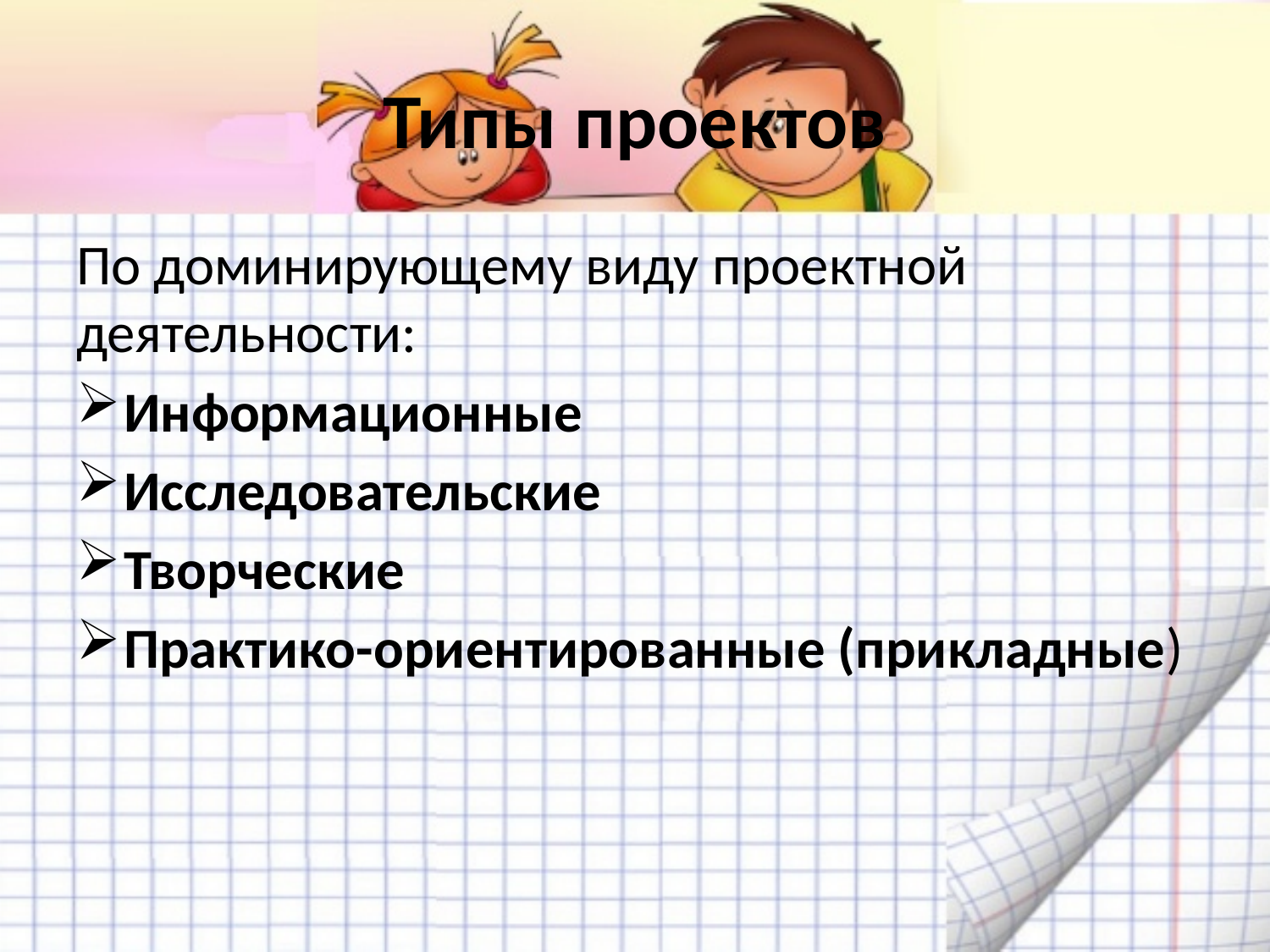

# Типы проектов
По доминирующему виду проектной деятельности:
Информационные
Исследовательские
Творческие
Практико-ориентированные (прикладные)